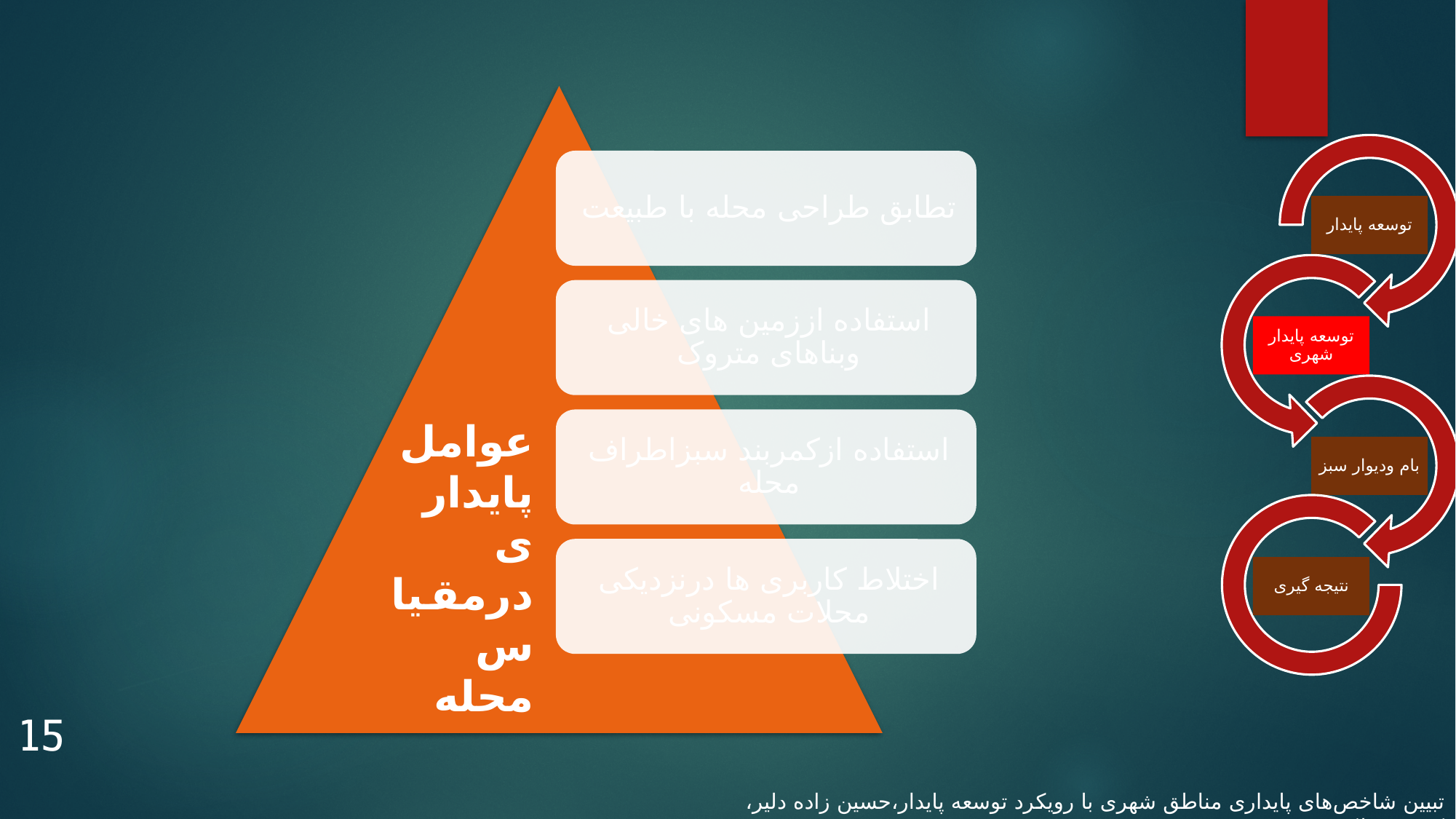

تطابق طراحی محله با طبیعت
استفاده اززمین های خالی وبناهای متروک
استفاده ازکمربند سبزاطراف محله
اختلاط کاربری ها درنزدیکی محلات مسکونی
توسعه پایدار
توسعه پایدار شهری
بام ودیوار سبز
نتیجه گیری
عوامل پایداری درمقیاس محله
15
تبیین شاخص‌های پایداری مناطق شهری با رویکرد توسعه پایدار،حسین زاده دلیر، کریم و ملکی، سعید